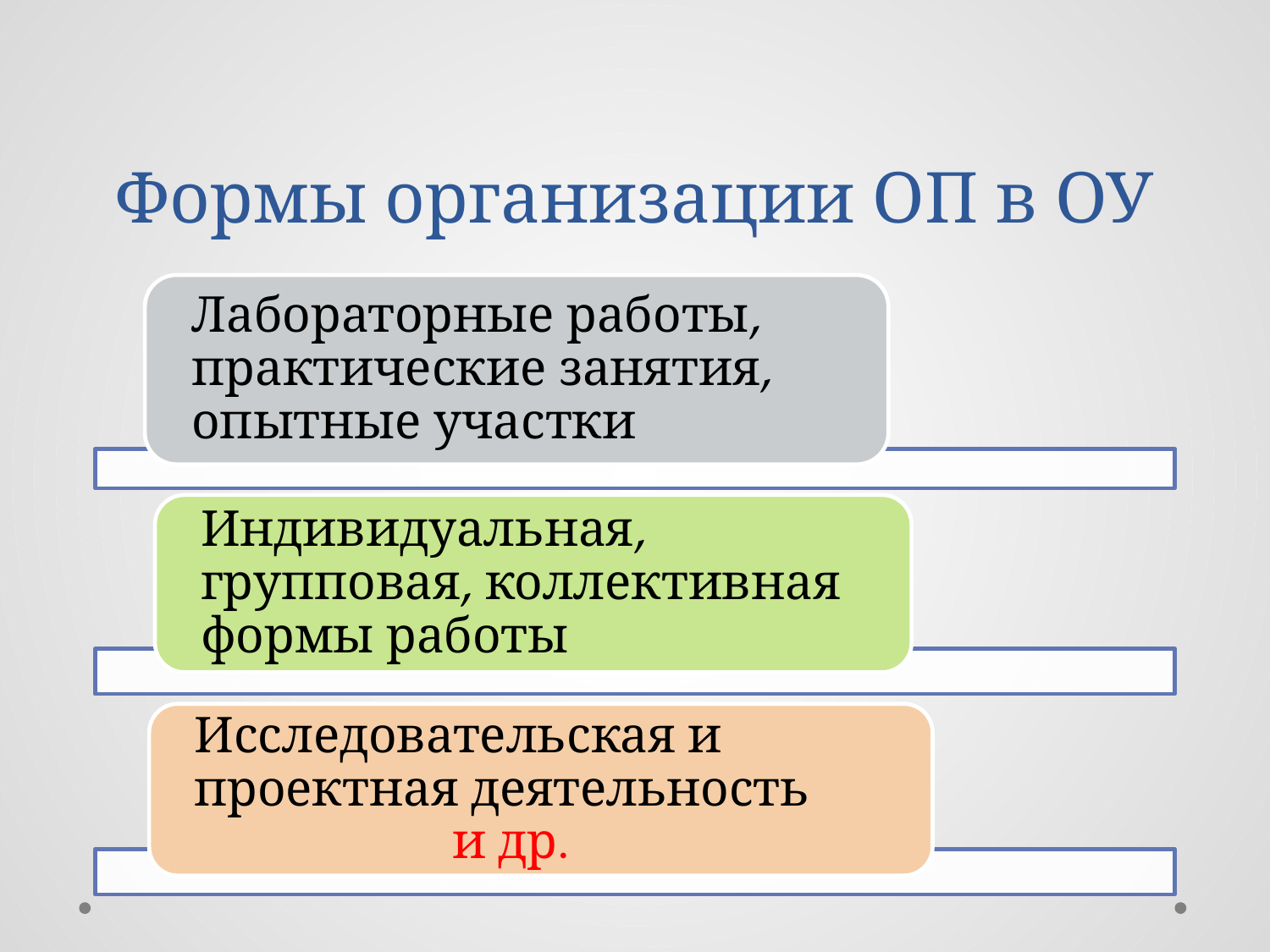

# Формы организации ОП в ОУ
Лабораторные работы, практические занятия,
опытные участки
Индивидуальная, групповая, коллективная формы работы
Исследовательская и проектная деятельность                            и др.